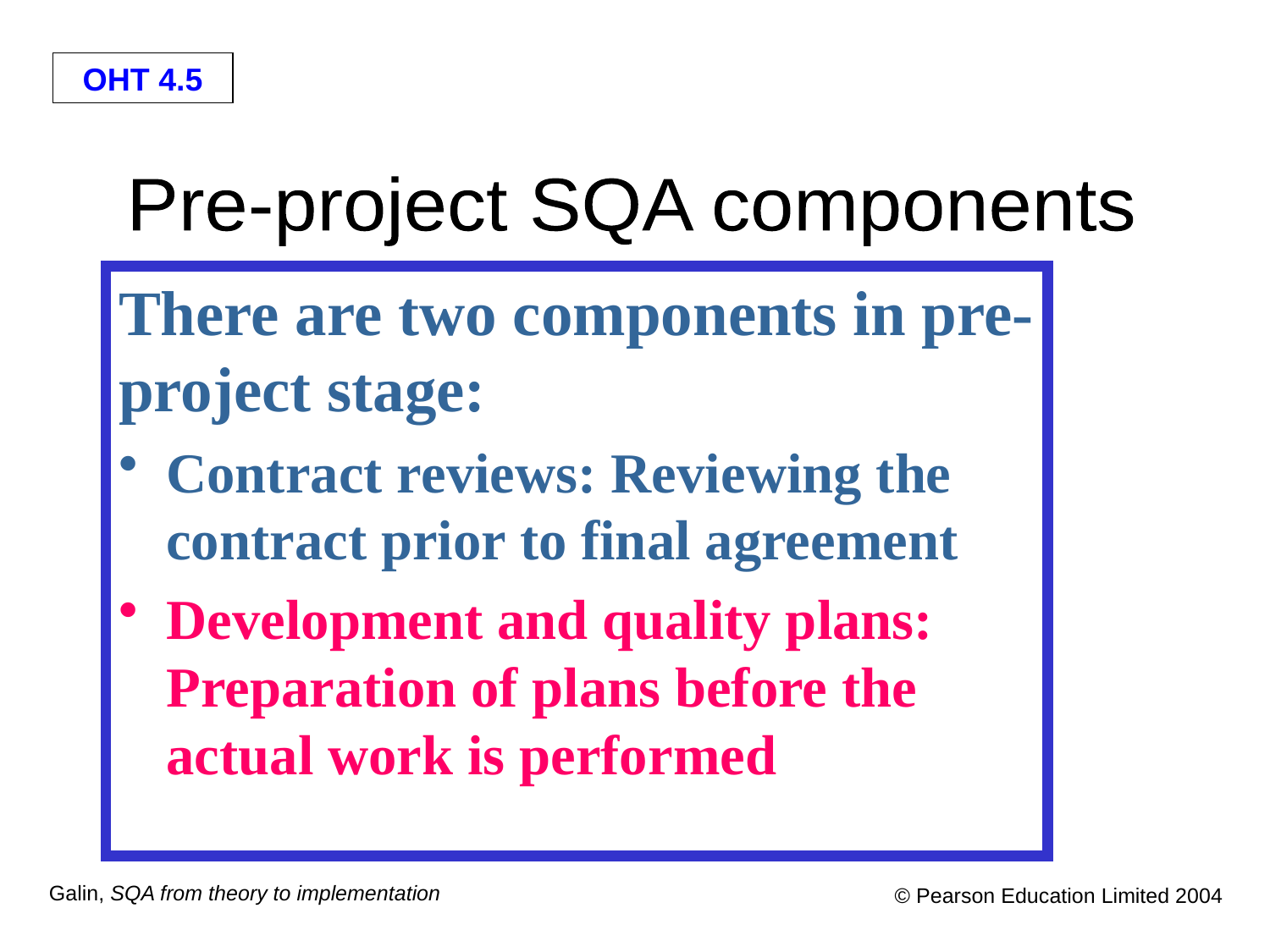

Pre-project SQA components
There are two components in pre-project stage:
Contract reviews: Reviewing the contract prior to final agreement
Development and quality plans: Preparation of plans before the actual work is performed